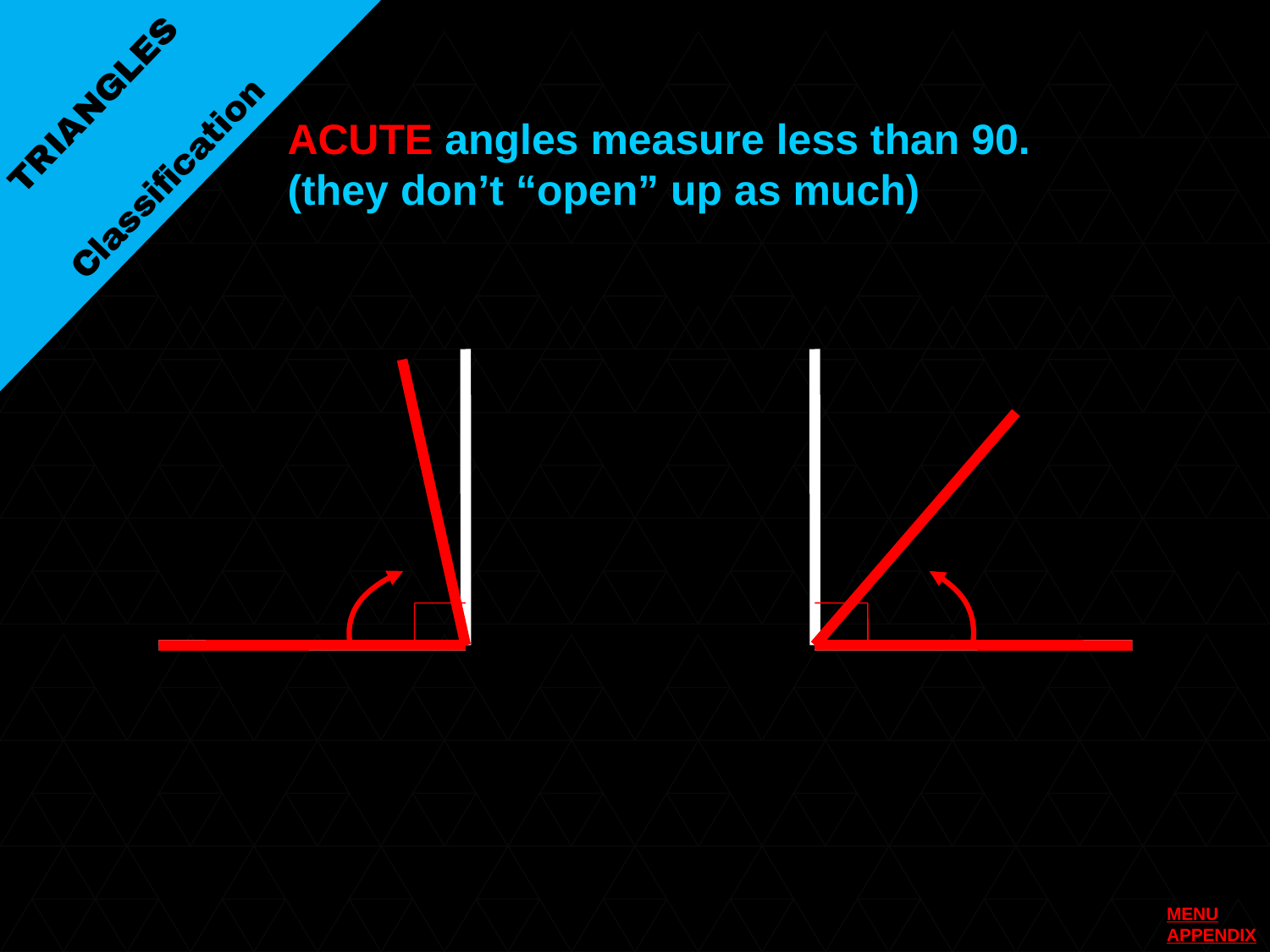

TRIANGLES
ACUTE angles measure less than 90.
(they don’t “open” up as much)
Classification

MENU
APPENDIX